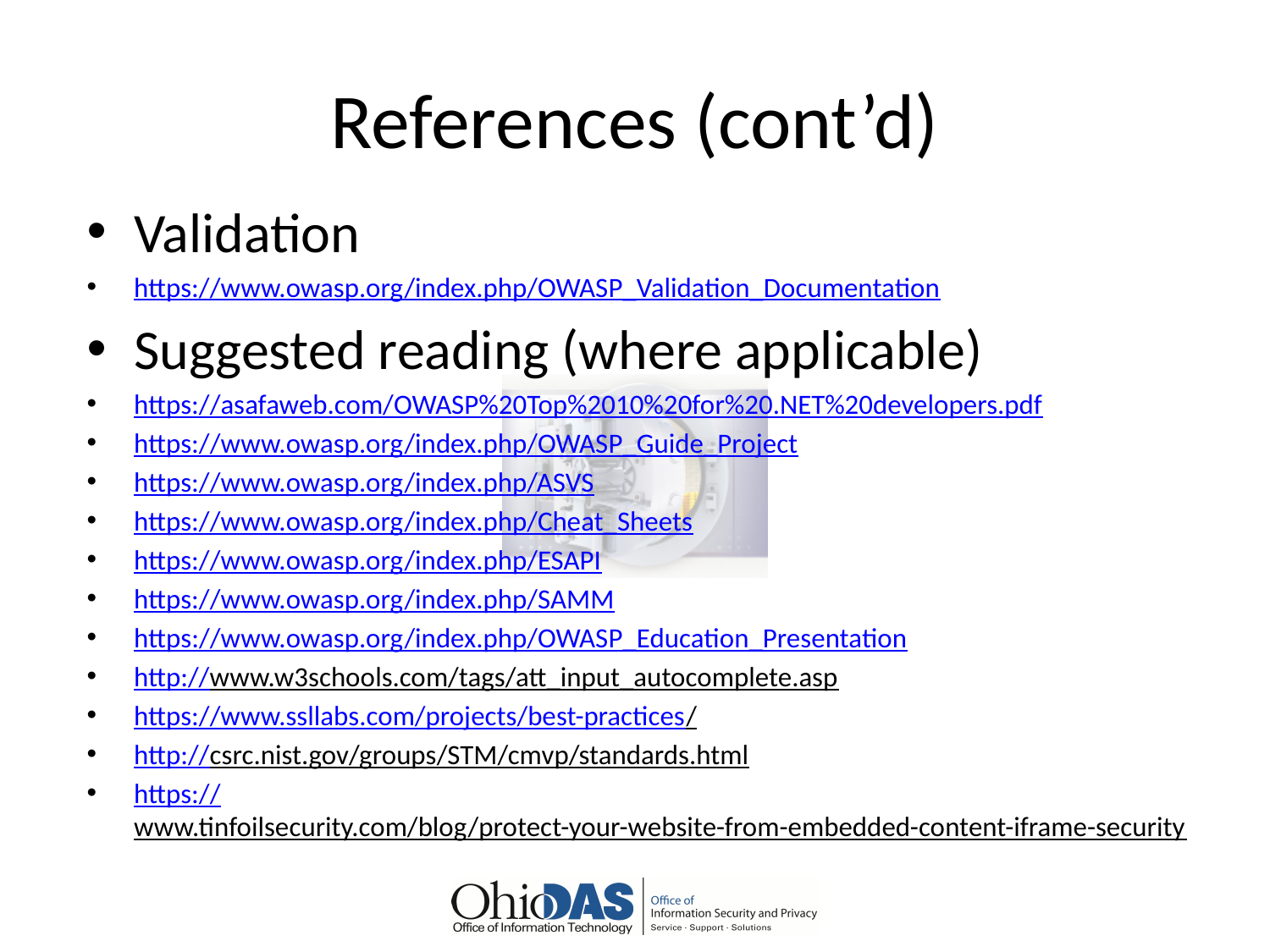

# References (cont’d)
Validation
https://www.owasp.org/index.php/OWASP_Validation_Documentation
Suggested reading (where applicable)
https://asafaweb.com/OWASP%20Top%2010%20for%20.NET%20developers.pdf
https://www.owasp.org/index.php/OWASP_Guide_Project
https://www.owasp.org/index.php/ASVS
https://www.owasp.org/index.php/Cheat_Sheets
https://www.owasp.org/index.php/ESAPI
https://www.owasp.org/index.php/SAMM
https://www.owasp.org/index.php/OWASP_Education_Presentation
http://www.w3schools.com/tags/att_input_autocomplete.asp
https://www.ssllabs.com/projects/best-practices/
http://csrc.nist.gov/groups/STM/cmvp/standards.html
https://www.tinfoilsecurity.com/blog/protect-your-website-from-embedded-content-iframe-security